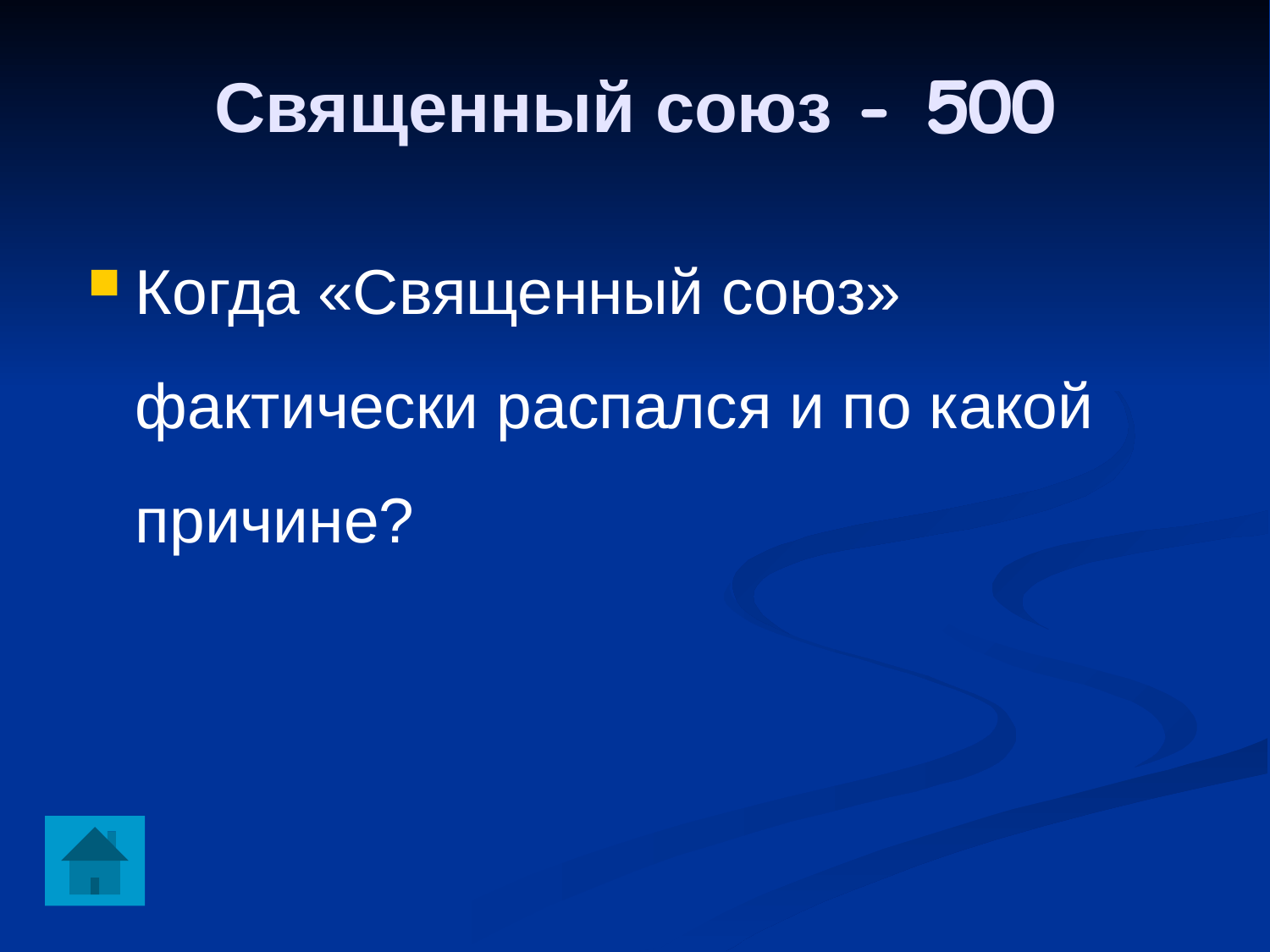

Священный союз - 500
Когда «Священный союз» фактически распался и по какой причине?